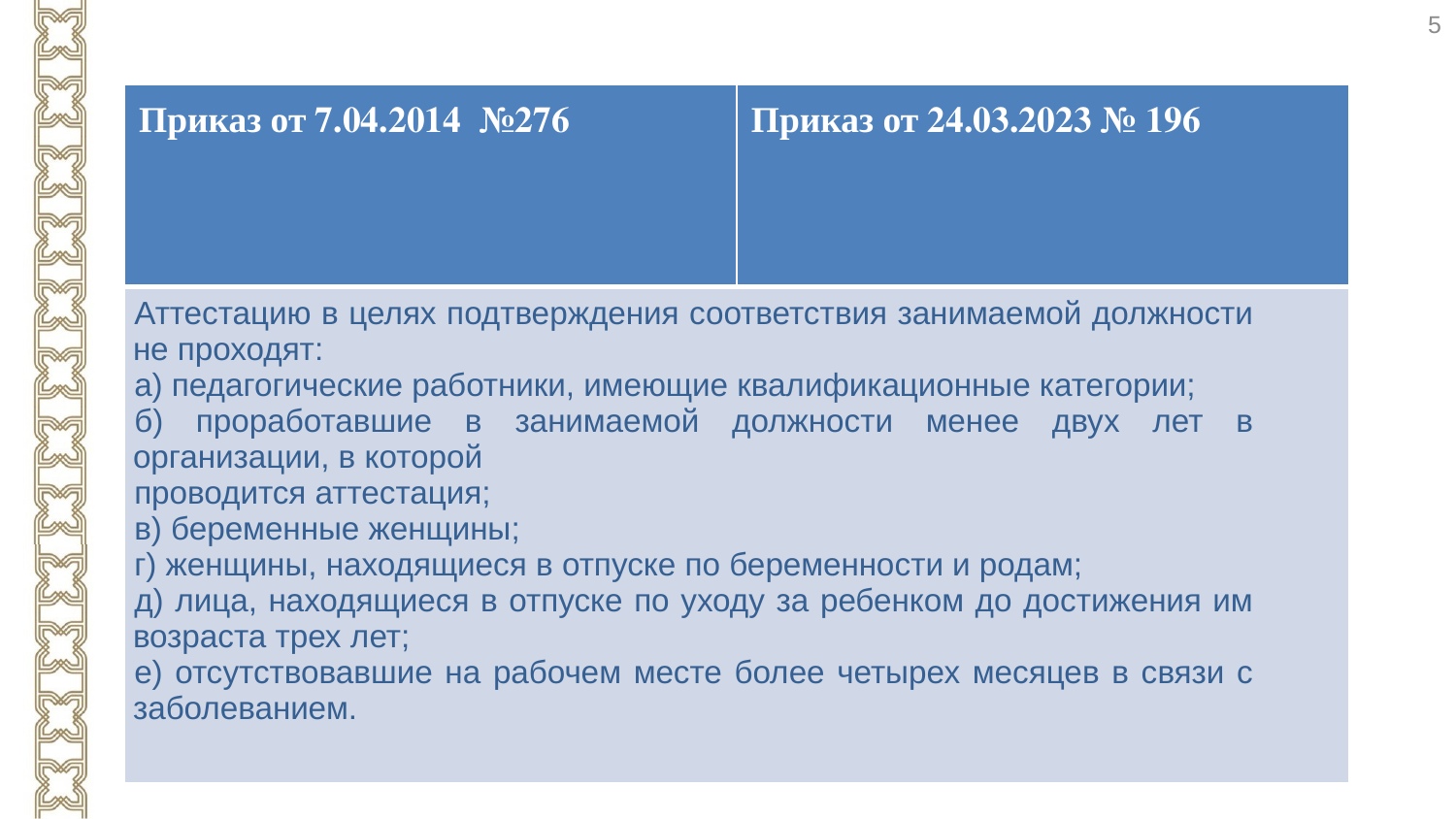

5
| Приказ от 7.04.2014 №276 | Приказ от 24.03.2023 № 196 |
| --- | --- |
| Аттестацию в целях подтверждения соответствия занимаемой должности не проходят: а) педагогические работники, имеющие квалификационные категории; б) проработавшие в занимаемой должности менее двух лет в организации, в которой проводится аттестация; в) беременные женщины; г) женщины, находящиеся в отпуске по беременности и родам; д) лица, находящиеся в отпуске по уходу за ребенком до достижения им возраста трех лет; е) отсутствовавшие на рабочем месте более четырех месяцев в связи с заболеванием. |  |